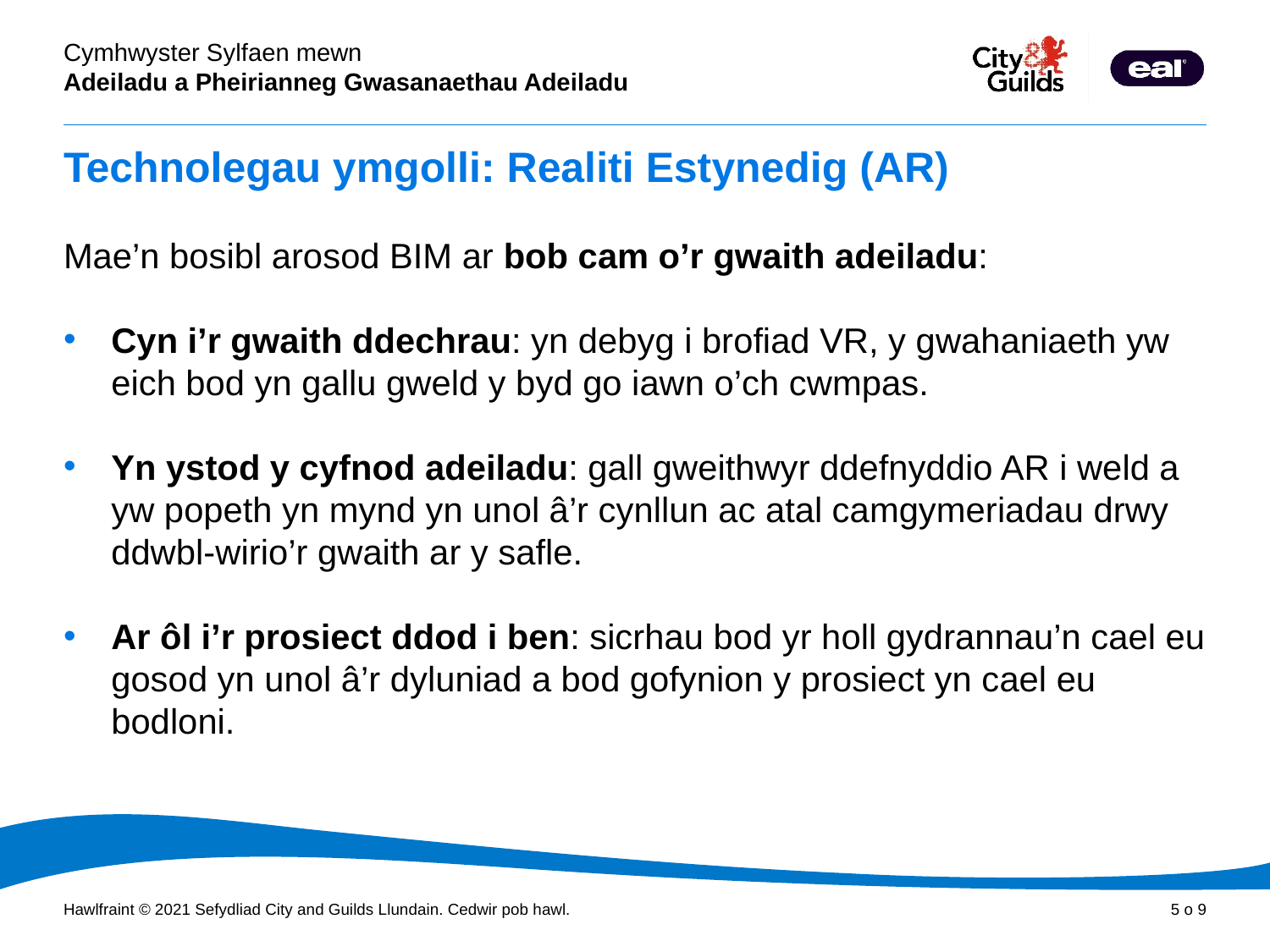

# Technolegau ymgolli: Realiti Estynedig (AR)
Mae’n bosibl arosod BIM ar bob cam o’r gwaith adeiladu:

Cyn i’r gwaith ddechrau: yn debyg i brofiad VR, y gwahaniaeth yw eich bod yn gallu gweld y byd go iawn o’ch cwmpas.

Yn ystod y cyfnod adeiladu: gall gweithwyr ddefnyddio AR i weld a yw popeth yn mynd yn unol â’r cynllun ac atal camgymeriadau drwy ddwbl-wirio’r gwaith ar y safle.

Ar ôl i’r prosiect ddod i ben: sicrhau bod yr holl gydrannau’n cael eu gosod yn unol â’r dyluniad a bod gofynion y prosiect yn cael eu bodloni.